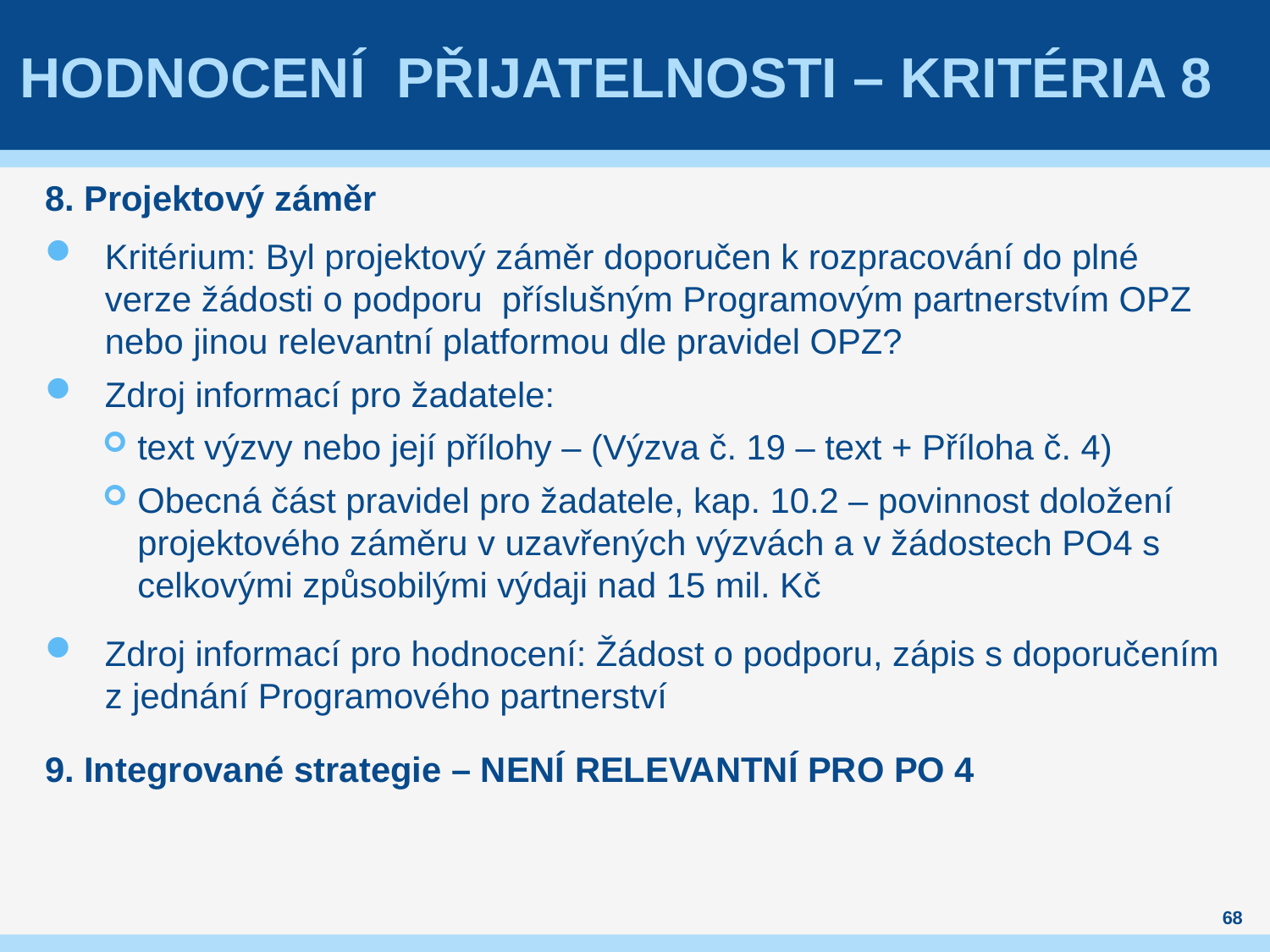

# hodnocení  přijatelnosti – kritéria 8
8. Projektový záměr
Kritérium: Byl projektový záměr doporučen k rozpracování do plné verze žádosti o podporu  příslušným Programovým partnerstvím OPZ nebo jinou relevantní platformou dle pravidel OPZ?
Zdroj informací pro žadatele:
text výzvy nebo její přílohy – (Výzva č. 19 – text + Příloha č. 4)
Obecná část pravidel pro žadatele, kap. 10.2 – povinnost doložení projektového záměru v uzavřených výzvách a v žádostech PO4 s celkovými způsobilými výdaji nad 15 mil. Kč
Zdroj informací pro hodnocení: Žádost o podporu, zápis s doporučením z jednání Programového partnerství
9. Integrované strategie – NENÍ RELEVANTNÍ PRO PO 4

68